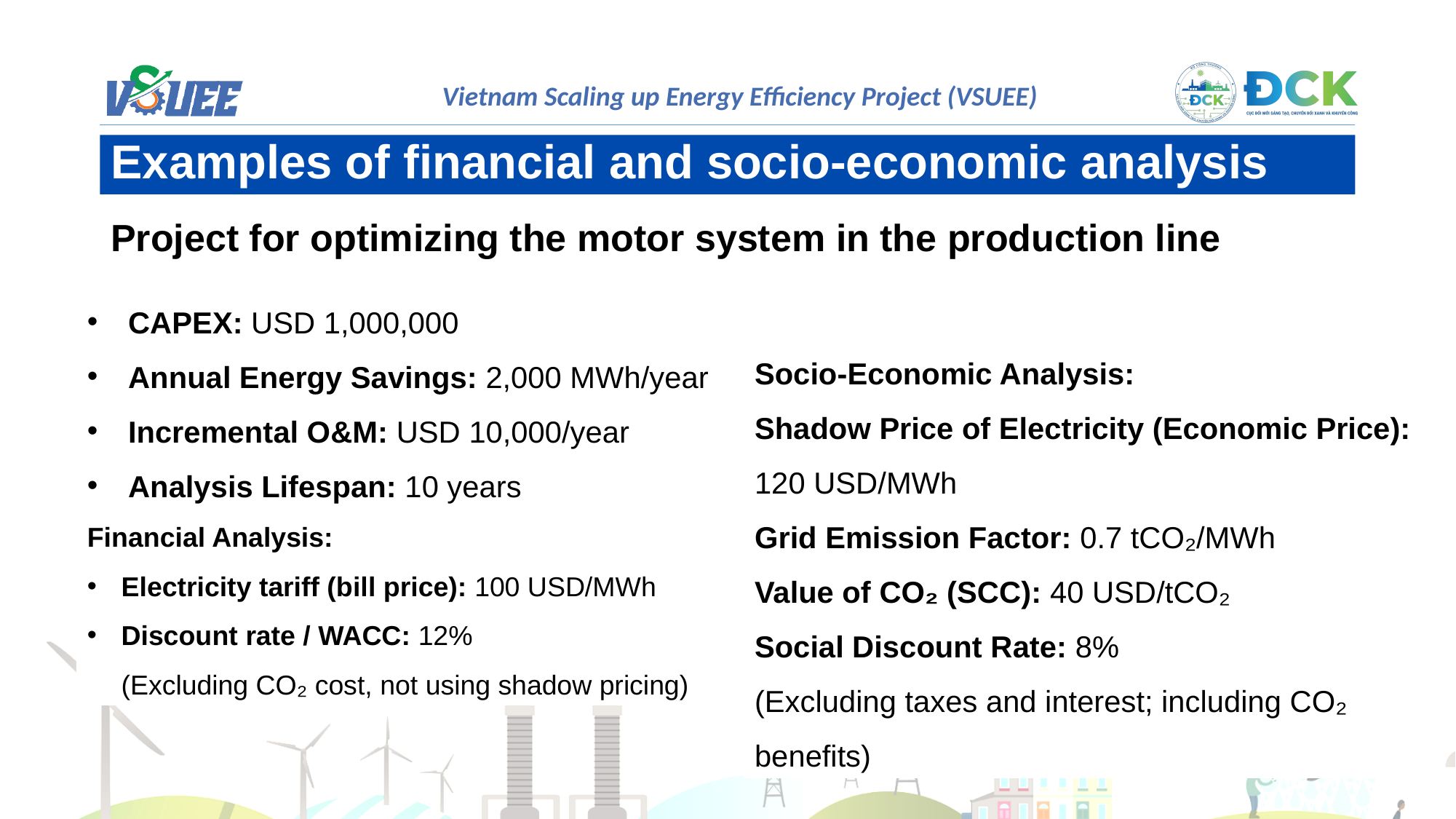

Examples of financial and socio-economic analysis
Project for optimizing the motor system in the production line
CAPEX: USD 1,000,000
Annual Energy Savings: 2,000 MWh/year
Incremental O&M: USD 10,000/year
Analysis Lifespan: 10 years
Financial Analysis:
Electricity tariff (bill price): 100 USD/MWh
Discount rate / WACC: 12%
(Excluding CO₂ cost, not using shadow pricing)
Socio-Economic Analysis:
Shadow Price of Electricity (Economic Price): 120 USD/MWh
Grid Emission Factor: 0.7 tCO₂/MWh
Value of CO₂ (SCC): 40 USD/tCO₂
Social Discount Rate: 8%
(Excluding taxes and interest; including CO₂ benefits)